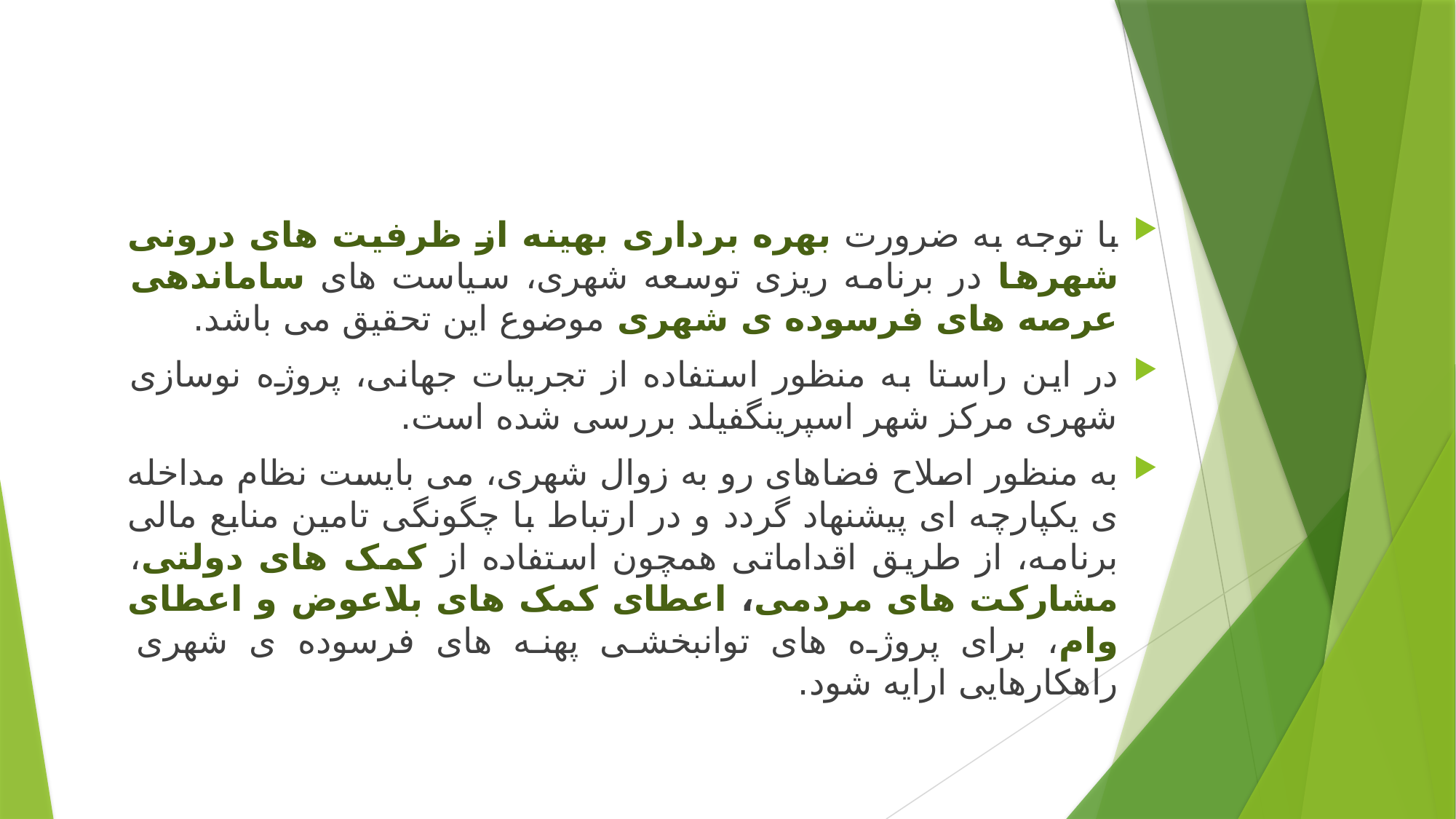

#
با توجه به ضرورت بهره برداری بهینه از ظرفیت های درونی شهرها در برنامه ریزی توسعه شهری، سیاست های ساماندهی عرصه های فرسوده ی شهری موضوع این تحقیق می باشد.
در این راستا به منظور استفاده از تجربیات جهانی، پروژه نوسازی شهری مرکز شهر اسپرینگفیلد بررسی شده است.
به منظور اصلاح فضاهای رو به زوال شهری، می بایست نظام مداخله ی یکپارچه ای پیشنهاد گردد و در ارتباط با چگونگی تامین منابع مالی برنامه، از طریق اقداماتی همچون استفاده از کمک های دولتی، مشارکت های مردمی، اعطای کمک های بلاعوض و اعطای وام، برای پروژه های توانبخشی پهنه های فرسوده ی شهری راهکارهایی ارایه شود.